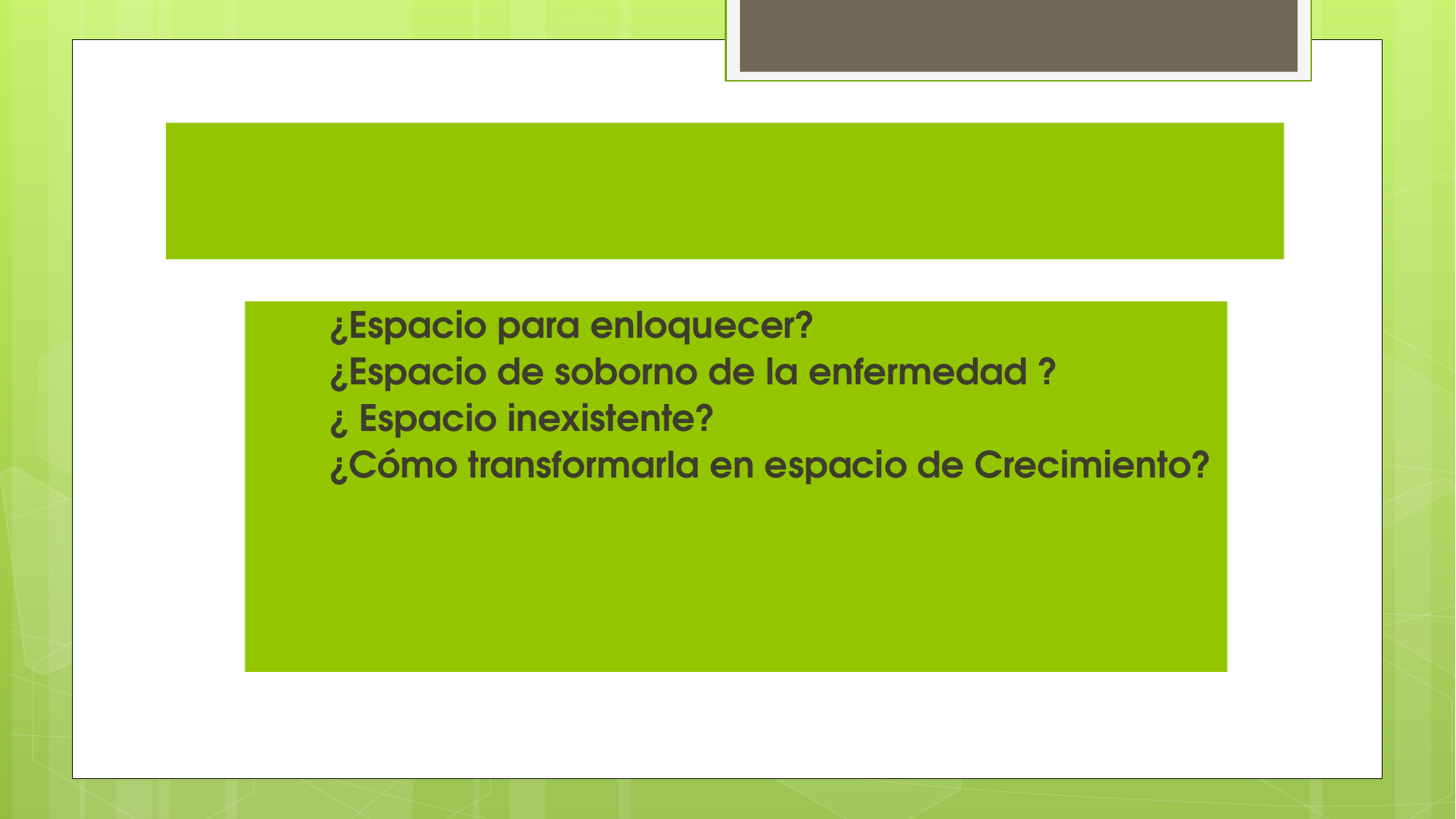

# La Familia
¿Espacio para enloquecer?
¿Espacio de soborno de la enfermedad ?
¿ Espacio inexistente?
¿Cómo transformarla en espacio de Crecimiento?